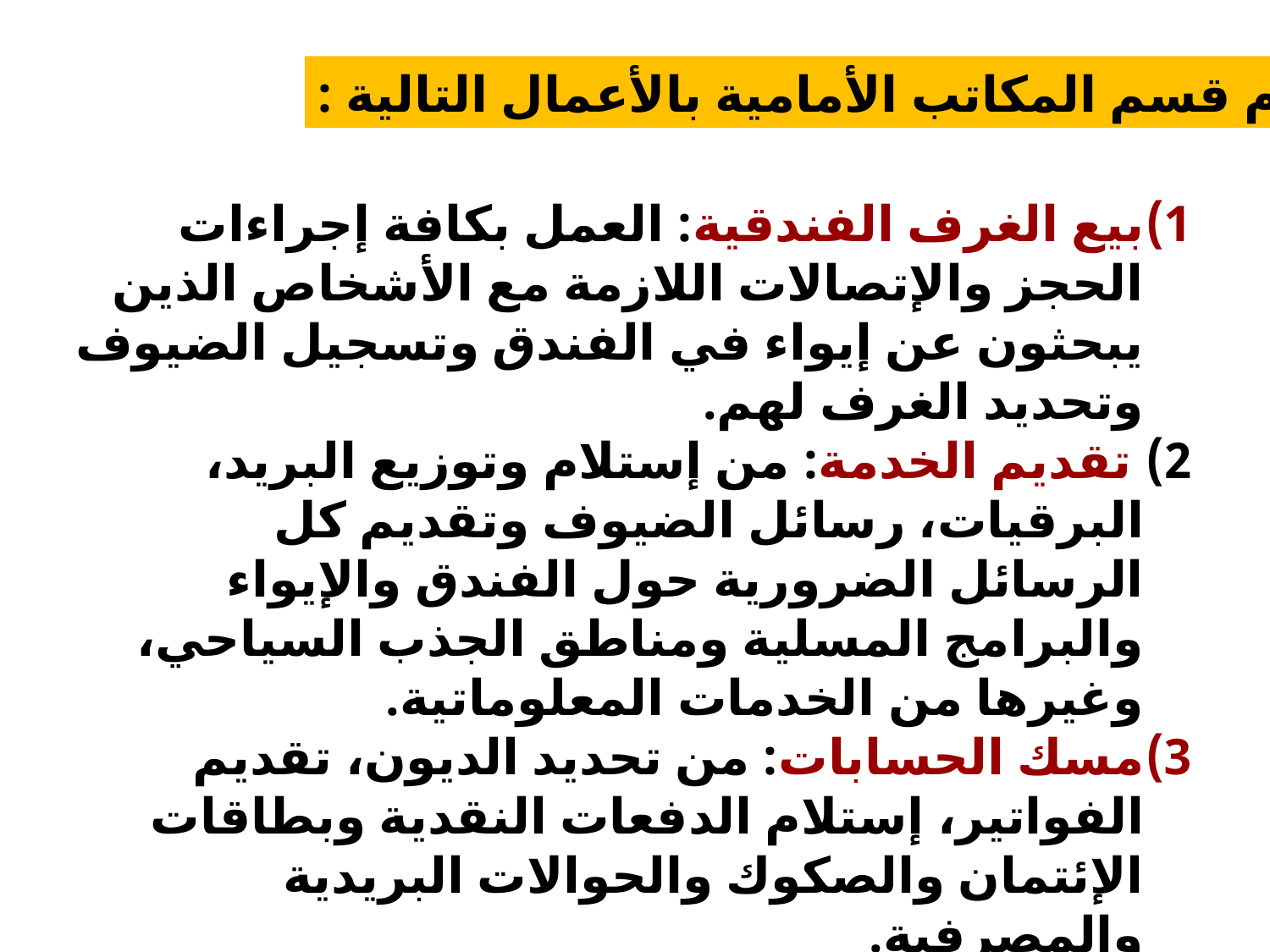

يقوم قسم المكاتب الأمامية بالأعمال التالية :
بيع الغرف الفندقية: العمل بكافة إجراءات الحجز والإتصالات اللازمة مع الأشخاص الذين يبحثون عن إيواء في الفندق وتسجيل الضيوف وتحديد الغرف لهم.
 تقديم الخدمة: من إستلام وتوزيع البريد، البرقيات، رسائل الضيوف وتقديم كل الرسائل الضرورية حول الفندق والإيواء والبرامج المسلية ومناطق الجذب السياحي، وغيرها من الخدمات المعلوماتية.
مسك الحسابات: من تحديد الديون، تقديم الفواتير، إستلام الدفعات النقدية وبطاقات الإئتمان والصكوك والحوالات البريدية والمصرفية.